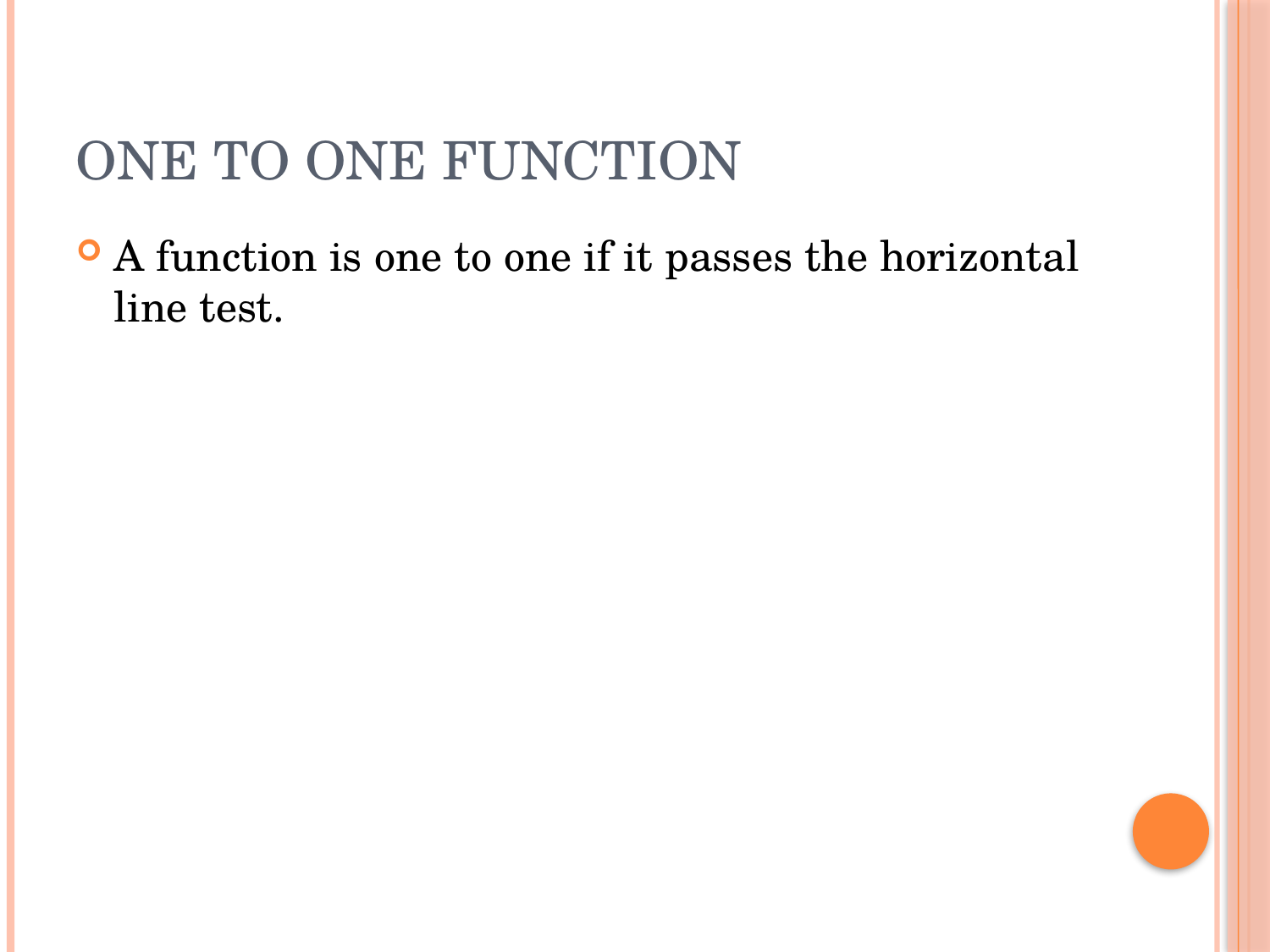

# One to One Function
A function is one to one if it passes the horizontal line test.